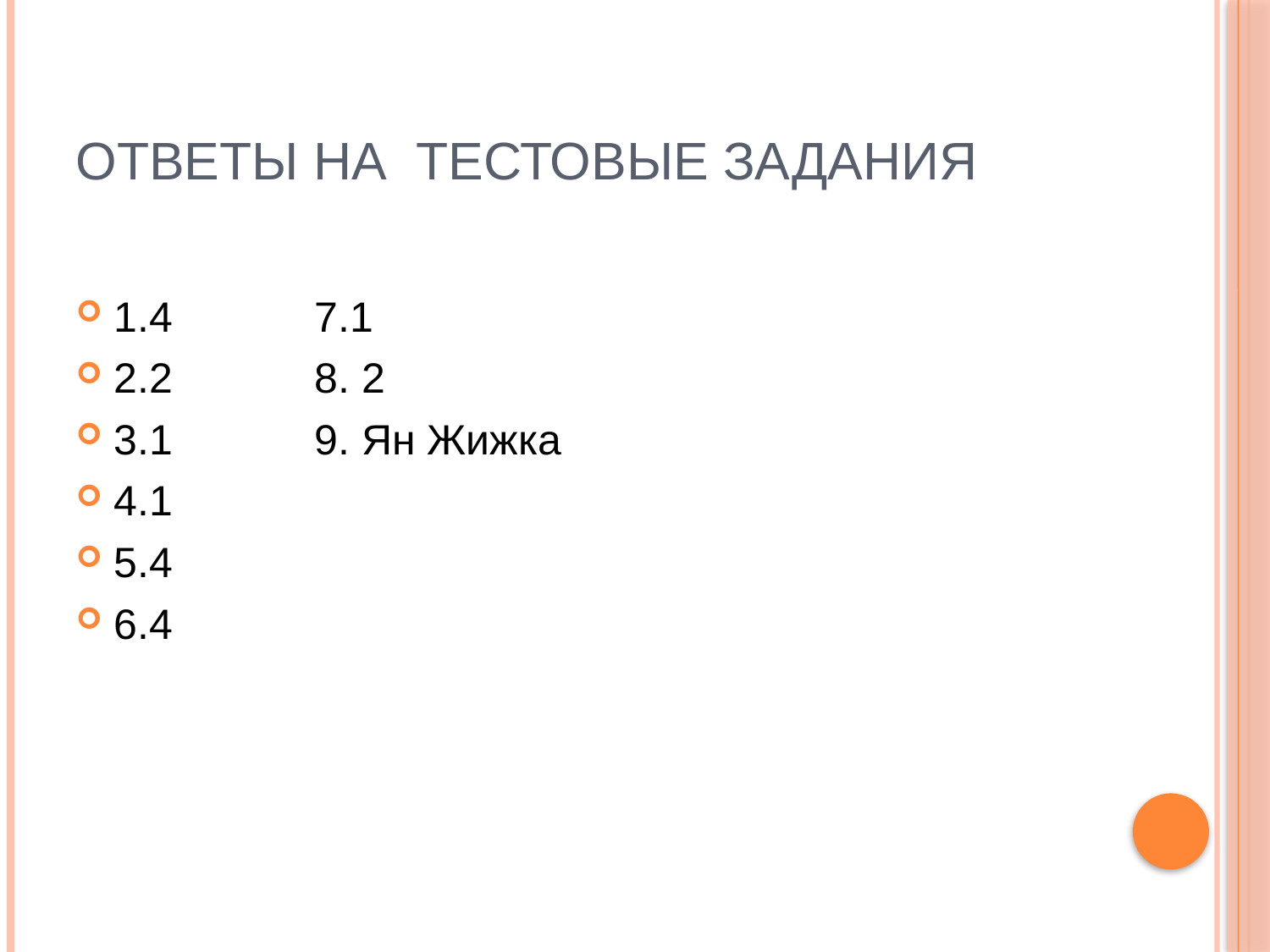

# Ответы на  тестовые задания

1.4            7.1
2.2            8. 2
3.1            9. Ян Жижка
4.1
5.4
6.4